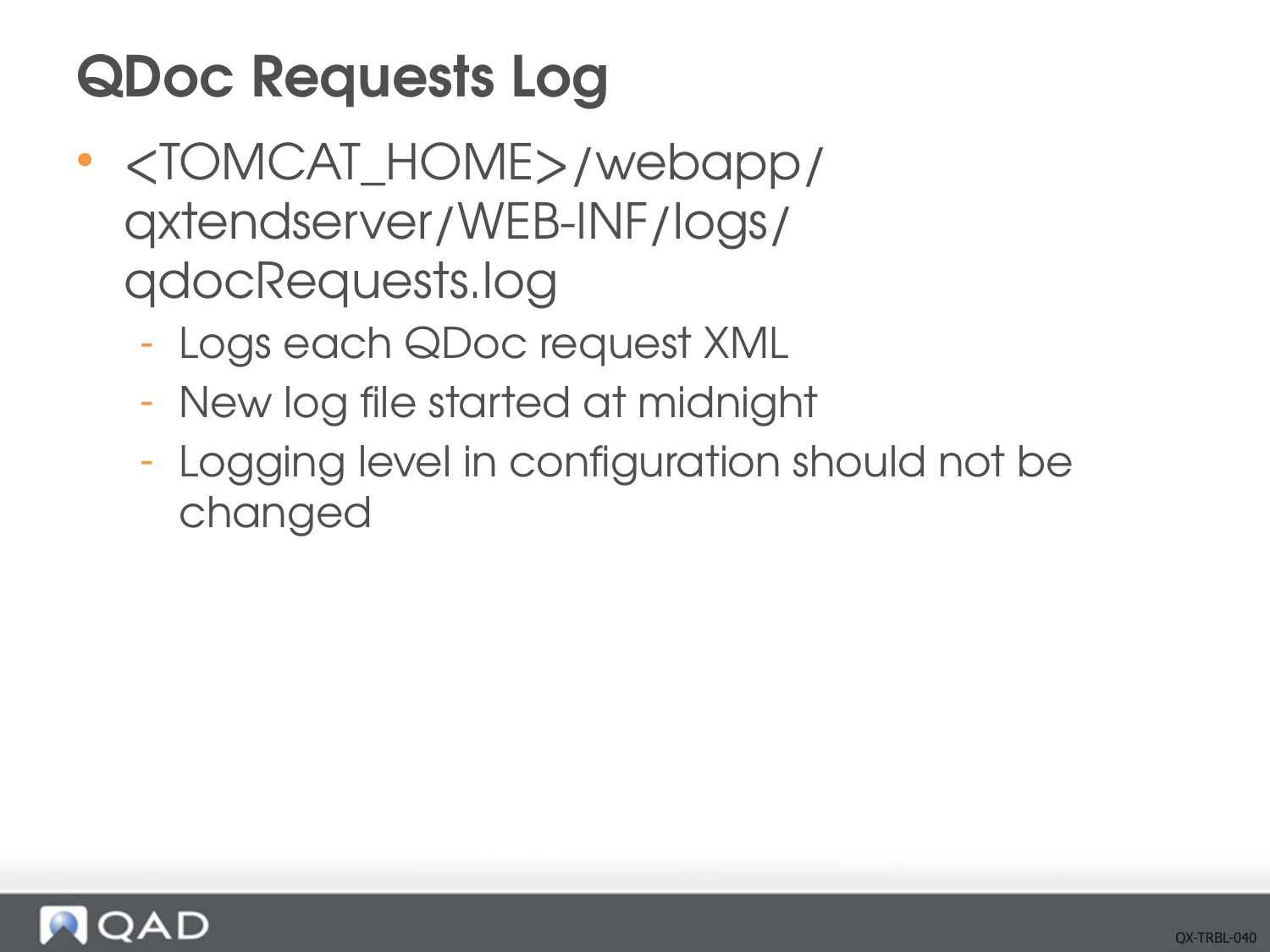

# QDoc Requests Log
<TOMCAT_HOME>/webapp/qxtendserver/WEB-INF/logs/qdocRequests.log
Logs each QDoc request XML
New log file started at midnight
Logging level in configuration should not be changed
QX-TRBL-040